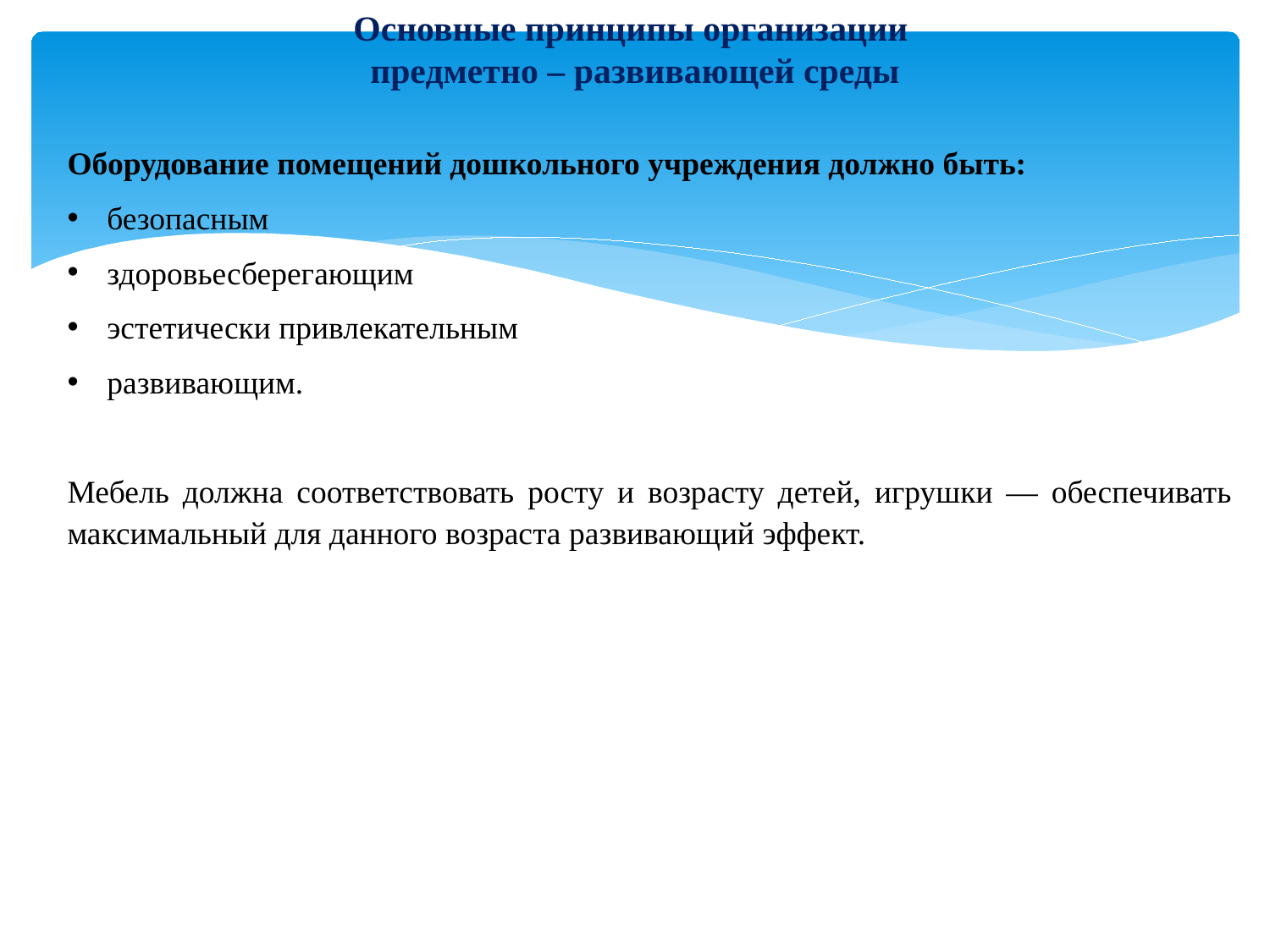

# Основные принципы организации предметно – развивающей среды
Оборудование помещений дошкольного учреждения должно быть:
безопасным
здоровьесберегающим
эстетически привлекательным
развивающим.

Мебель должна соответствовать росту и возрасту детей, игрушки — обеспечивать максимальный для данного возраста развивающий эффект.